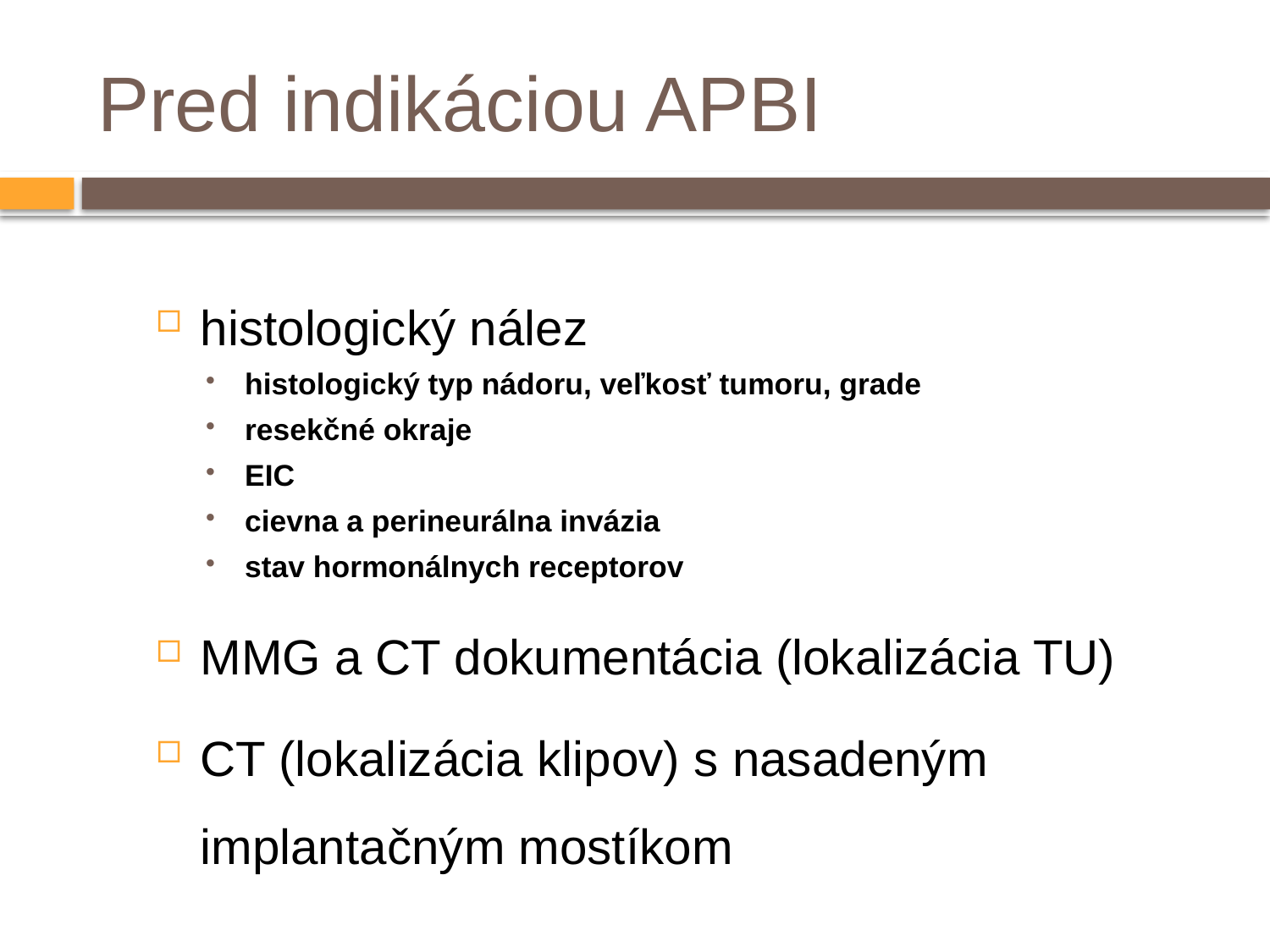

# Pred indikáciou APBI
histologický nález
histologický typ nádoru, veľkosť tumoru, grade
resekčné okraje
EIC
cievna a perineurálna invázia
stav hormonálnych receptorov
MMG a CT dokumentácia (lokalizácia TU)
CT (lokalizácia klipov) s nasadeným implantačným mostíkom